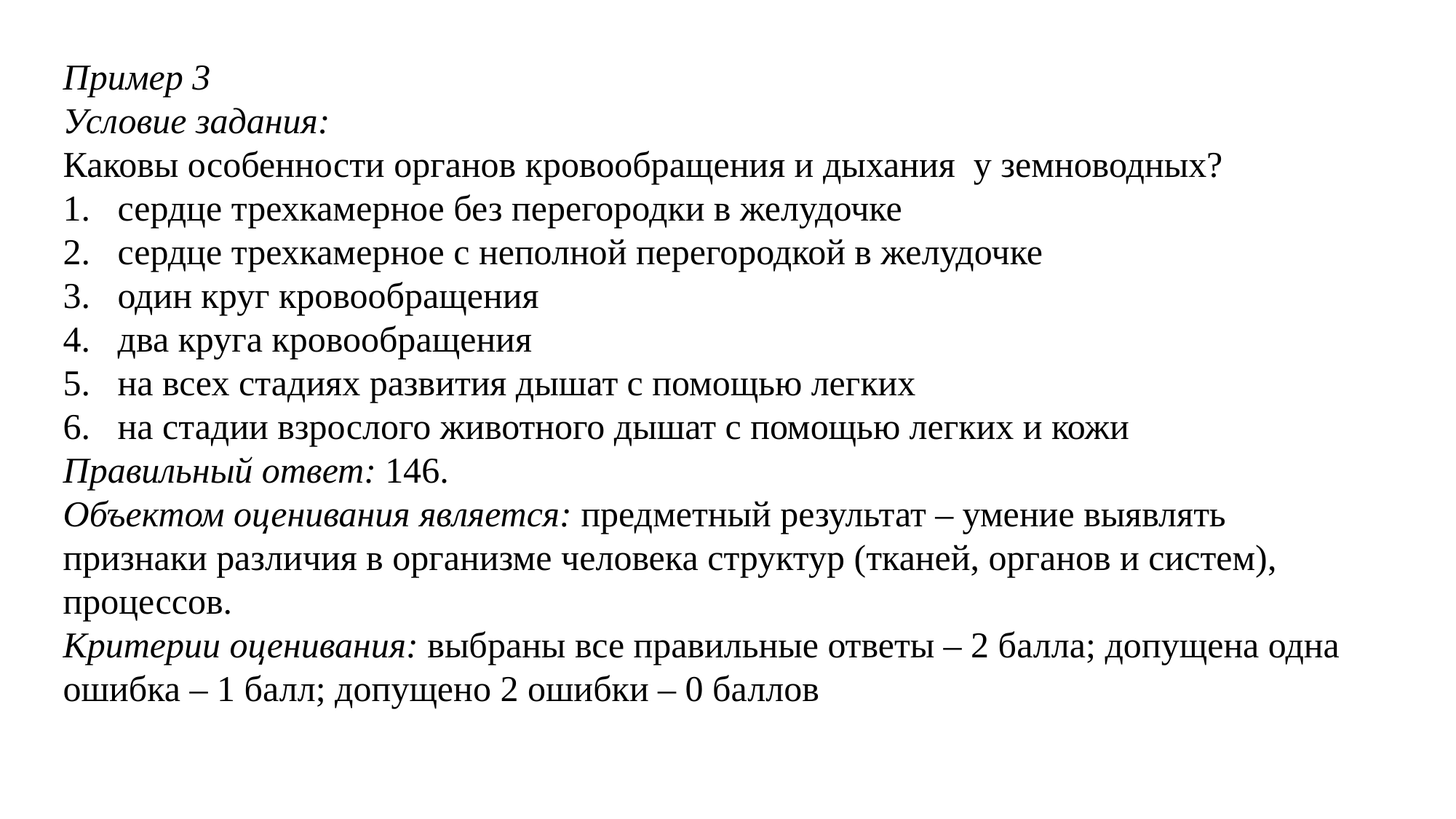

Пример 3
Условие задания:
Каковы особенности органов кровообращения и дыхания  у земноводных?
сердце трехкамерное без перегородки в желудочке
сердце трехкамерное с неполной перегородкой в желудочке
один круг кровообращения
два круга кровообращения
на всех стадиях развития дышат с помощью легких
на стадии взрослого животного дышат с помощью легких и кожи
Правильный ответ: 146.
Объектом оценивания является: предметный результат – умение выявлять признаки различия в организме человека структур (тканей, органов и систем), процессов.
Критерии оценивания: выбраны все правильные ответы – 2 балла; допущена одна ошибка – 1 балл; допущено 2 ошибки – 0 баллов